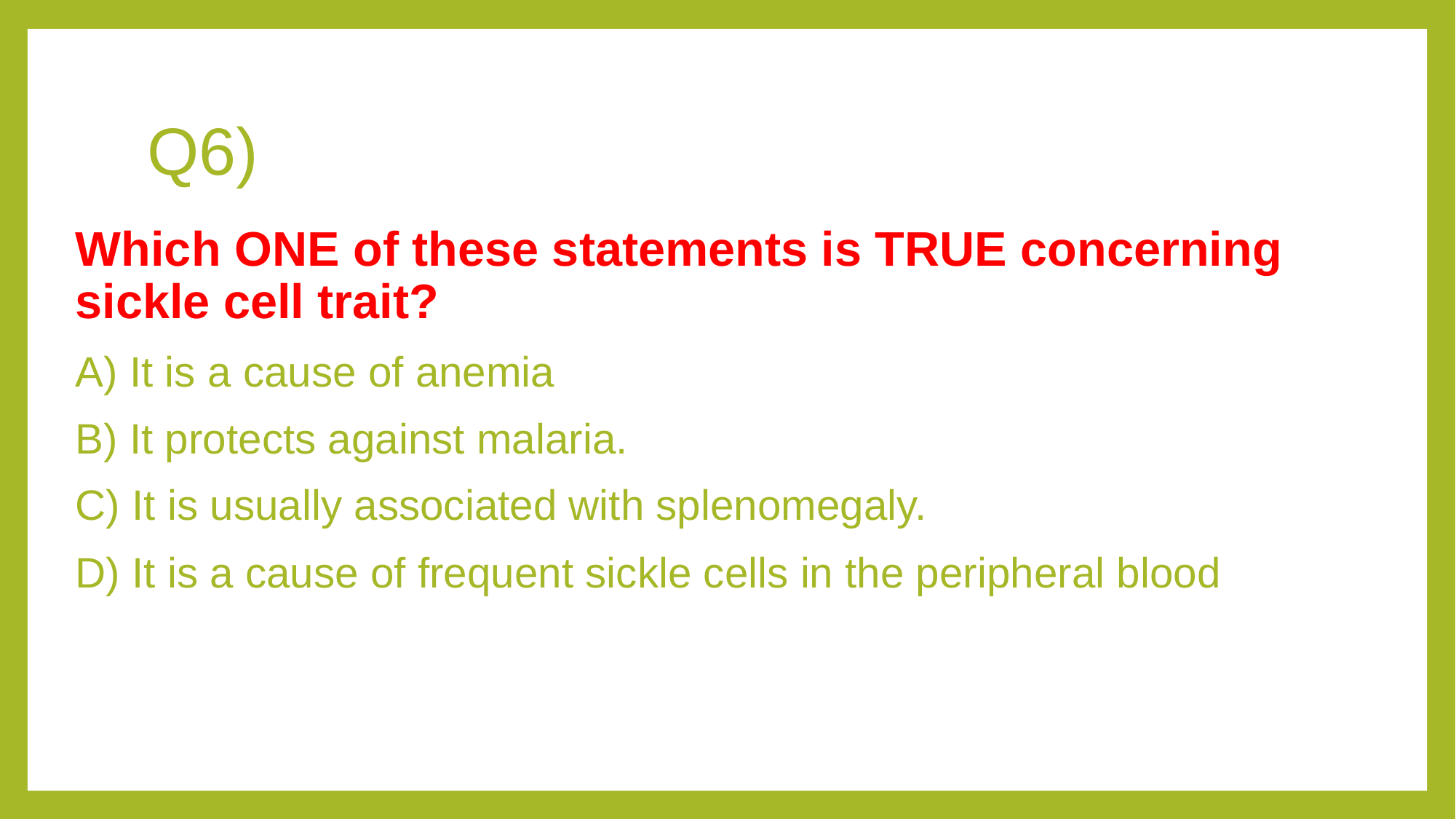

# Q6)
Which ONE of these statements is TRUE concerning sickle cell trait?
A) It is a cause of anemia
B) It protects against malaria.
C) It is usually associated with splenomegaly.
D) It is a cause of frequent sickle cells in the peripheral blood